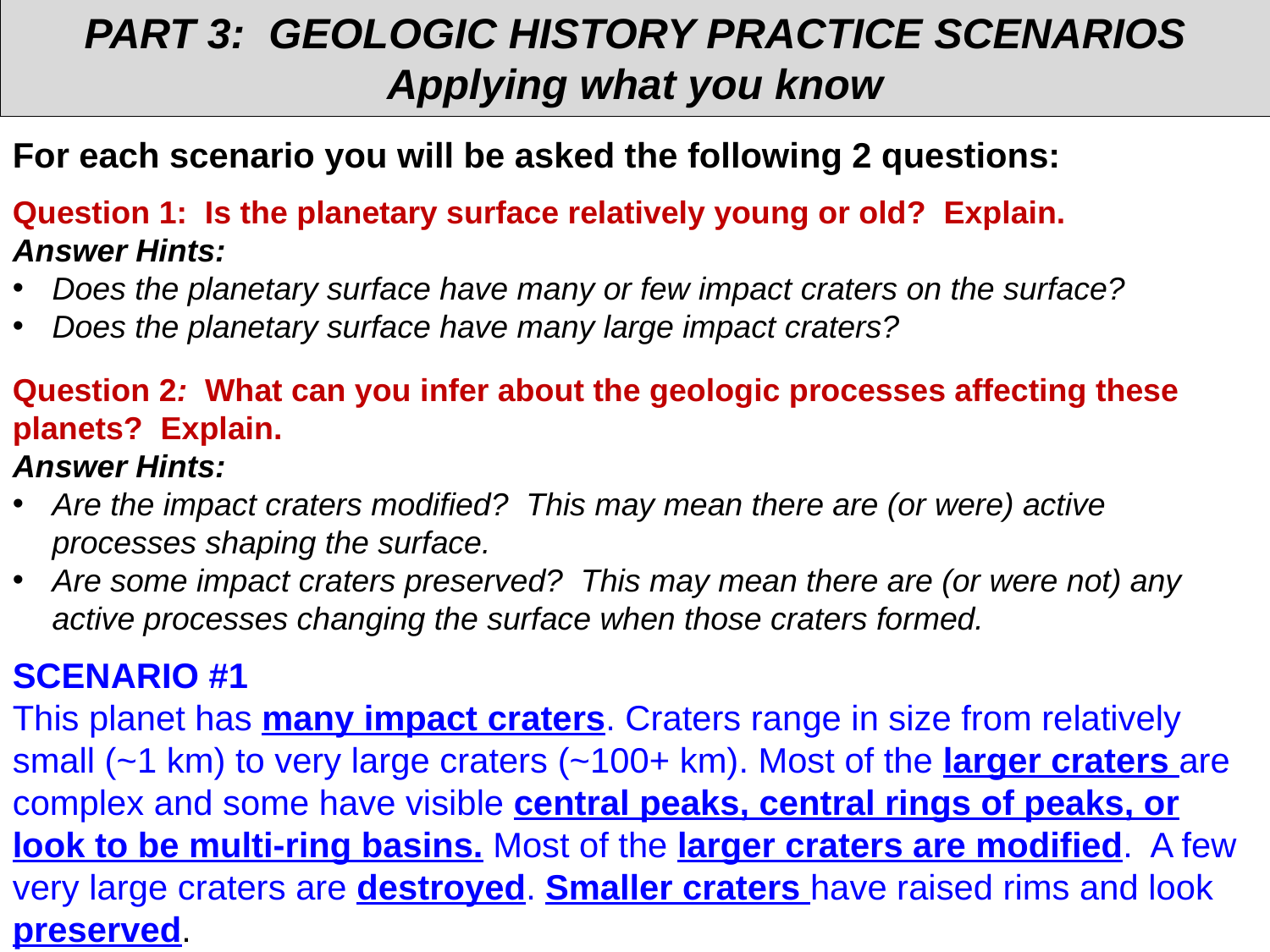

PART 3:  GEOLOGIC HISTORY PRACTICE SCENARIOS
Applying what you know

For each scenario you will be asked the following 2 questions:

Question 1:  Is the planetary surface relatively young or old?  Explain.
Answer Hints:
Does the planetary surface have many or few impact craters on the surface?
Does the planetary surface have many large impact craters?

Question 2:  What can you infer about the geologic processes affecting these planets?  Explain.
Answer Hints:
Are the impact craters modified?  This may mean there are (or were) active processes shaping the surface.
Are some impact craters preserved?  This may mean there are (or were not) any active processes changing the surface when those craters formed.

SCENARIO #1
This planet has many impact craters. Craters range in size from relatively small (~1 km) to very large craters (~100+ km). Most of the larger craters are complex and some have visible central peaks, central rings of peaks, or look to be multi-ring basins. Most of the larger craters are modified.  A few very large craters are destroyed. Smaller craters have raised rims and look preserved.